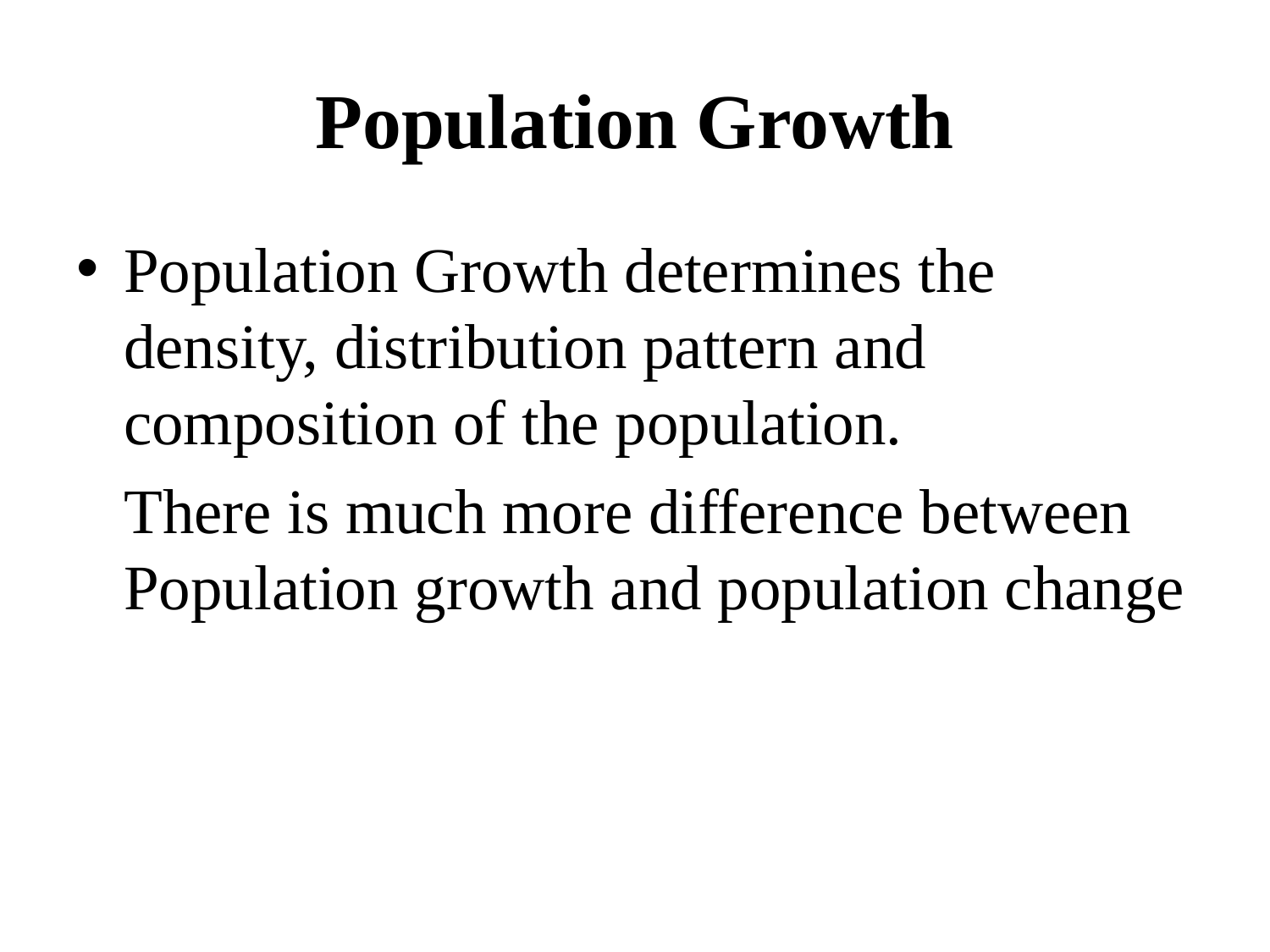

# Population Growth
Population Growth determines the density, distribution pattern and composition of the population.
   There is much more difference between Population growth and population change